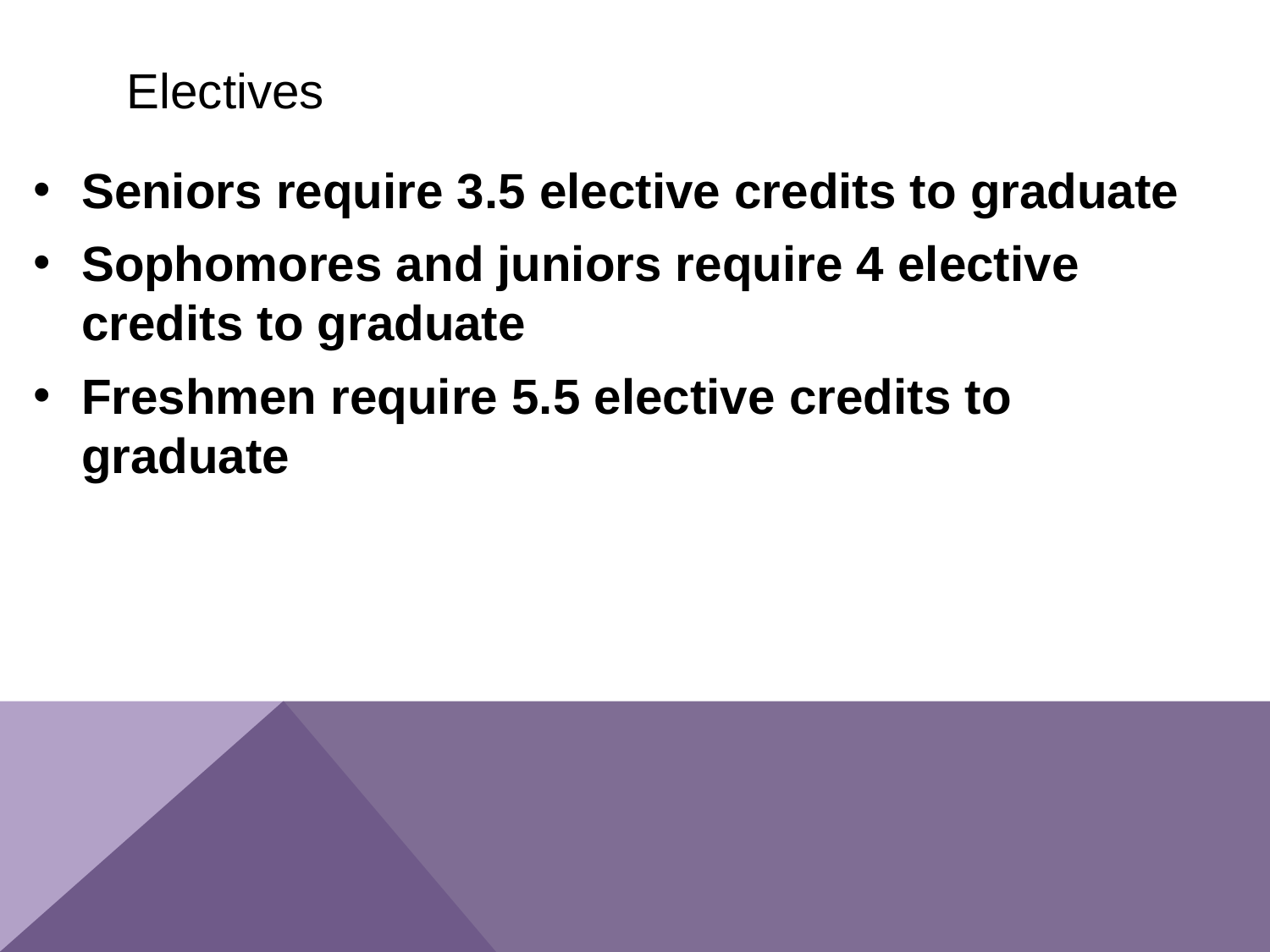

Electives
Seniors require 3.5 elective credits to graduate
Sophomores and juniors require 4 elective credits to graduate
Freshmen require 5.5 elective credits to graduate